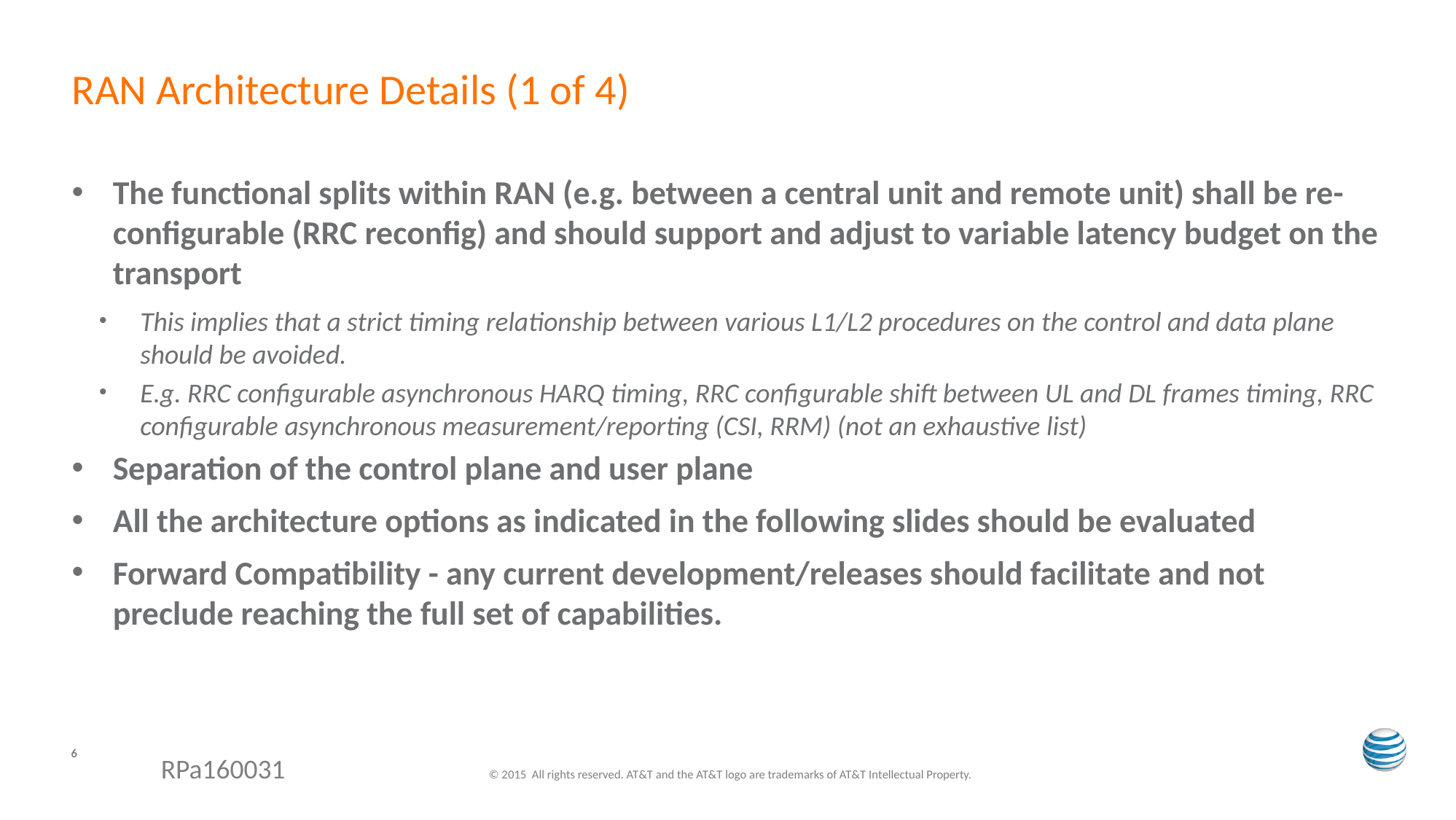

# RAN Architecture Details (1 of 4)
The functional splits within RAN (e.g. between a central unit and remote unit) shall be re-configurable (RRC reconfig) and should support and adjust to variable latency budget on the transport
This implies that a strict timing relationship between various L1/L2 procedures on the control and data plane should be avoided.
E.g. RRC configurable asynchronous HARQ timing, RRC configurable shift between UL and DL frames timing, RRC configurable asynchronous measurement/reporting (CSI, RRM) (not an exhaustive list)
Separation of the control plane and user plane
All the architecture options as indicated in the following slides should be evaluated
Forward Compatibility - any current development/releases should facilitate and not preclude reaching the full set of capabilities.

6
RPa160031     		© 2015  All rights reserved. AT&T and the AT&T logo are trademarks of AT&T Intellectual Property.